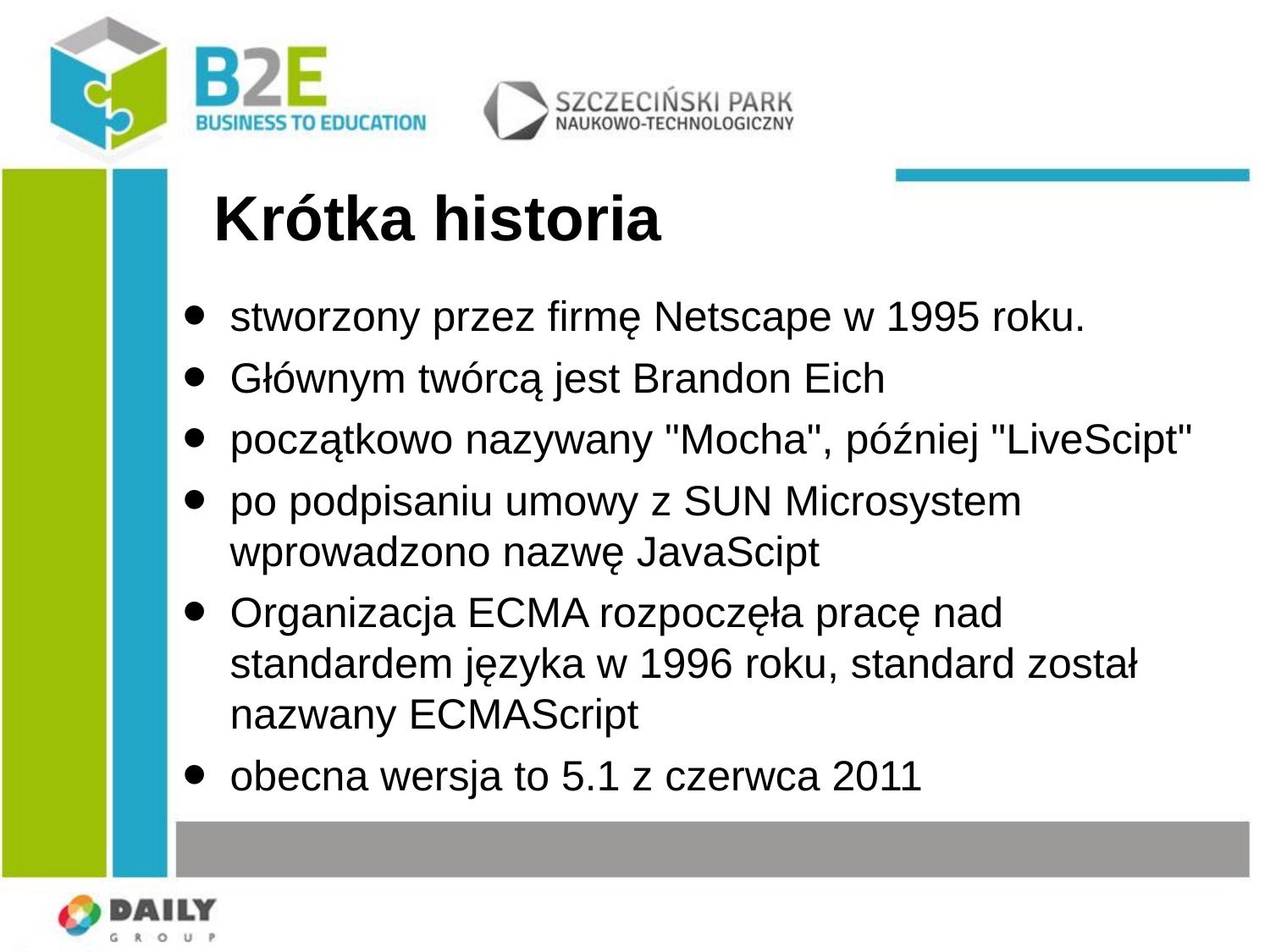

Krótka historia
stworzony przez firmę Netscape w 1995 roku.
Głównym twórcą jest Brandon Eich
początkowo nazywany "Mocha", później "LiveScipt"
po podpisaniu umowy z SUN Microsystem wprowadzono nazwę JavaScipt
Organizacja ECMA rozpoczęła pracę nad standardem języka w 1996 roku, standard został nazwany ECMAScript
obecna wersja to 5.1 z czerwca 2011